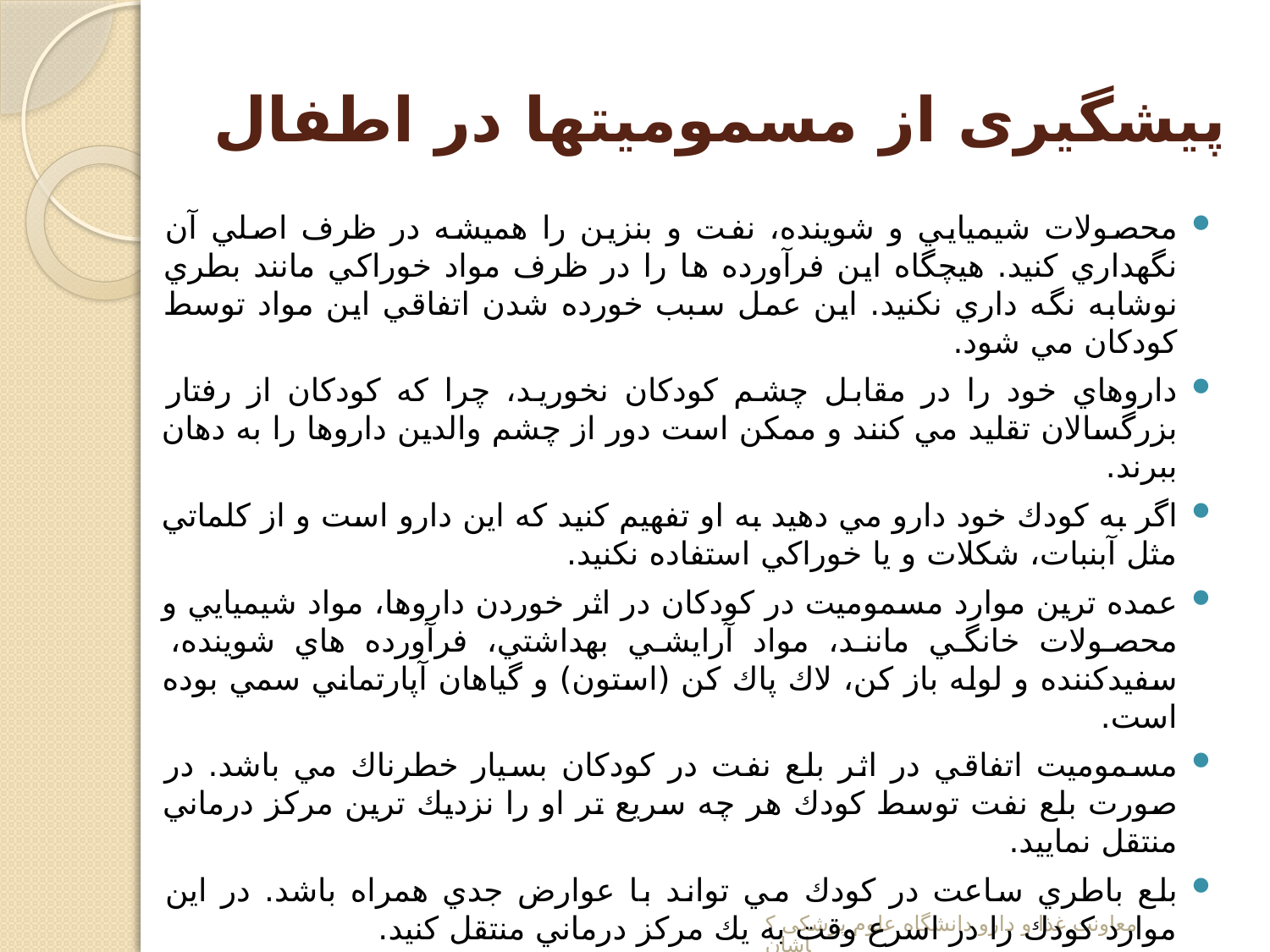

# پیشگیری از مسمومیتها در اطفال
محصولات شيميايي و شوينده، نفت و بنزين را هميشه در ظرف اصلي آن نگهداري كنيد. هيچگاه اين فرآورده ها را در ظرف مواد خوراكي مانند بطري نوشابه نگه داري نكنيد. اين عمل سبب خورده شدن اتفاقي اين مواد توسط كودكان مي شود.
داروهاي خود را در مقابل چشم كودكان نخوريد، چرا كه كودكان از رفتار بزرگسالان تقليد مي كنند و ممكن است دور از چشم والدين داروها را به دهان ببرند.
اگر به كودك خود دارو مي دهيد به او تفهيم كنيد كه اين دارو است و از كلماتي مثل آبنبات، شكلات و يا خوراكي استفاده نكنيد.
عمده ترين موارد مسموميت در كودكان در اثر خوردن داروها، مواد شيميايي و محصولات خانگي مانند، مواد آرايشي بهداشتي، فرآورده هاي شوينده، سفيدكننده و لوله باز كن، لاك پاك كن (استون) و گياهان آپارتماني سمي بوده است.
مسموميت اتفاقي در اثر بلع نفت در كودكان بسيار خطرناك مي باشد. در صورت بلع نفت توسط كودك هر چه سريع تر او را نزديك ترين مركز درماني منتقل نماييد.
بلع باطري ساعت در كودك مي تواند با عوارض جدي همراه باشد. در اين موارد كودك را در اسرع وقت به يك مركز درماني منتقل كنيد.
معاونت غذا و دارو دانشگاه علوم پزشکی کاشان